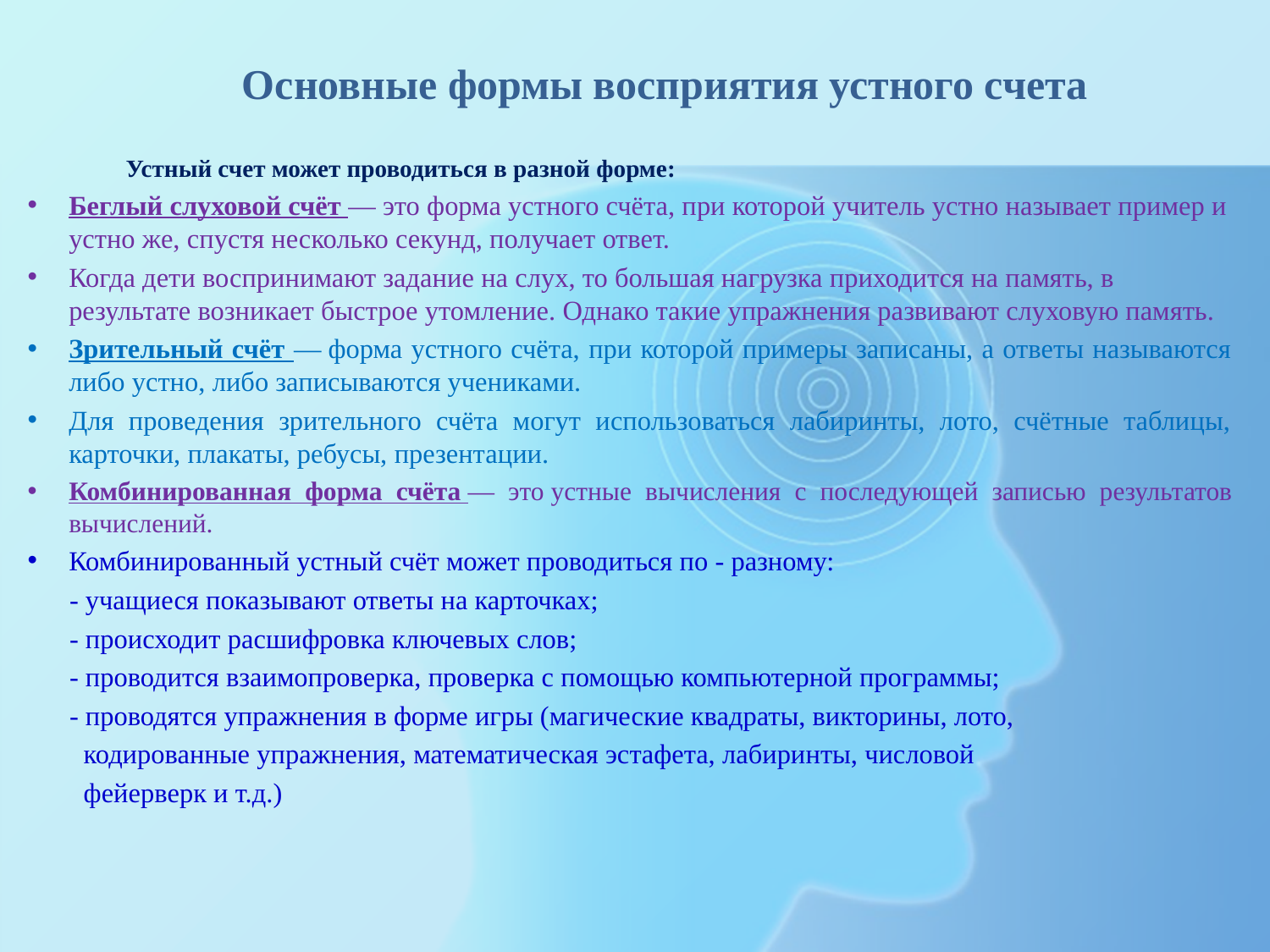

# Основные формы восприятия устного счета
                Устный счет может проводиться в разной форме:
Беглый слуховой счёт — это форма устного счёта, при которой учитель устно называет пример и устно же, спустя несколько секунд, получает ответ.
Когда дети воспринимают задание на слух, то большая нагрузка приходится на память, в результате возникает быстрое утомление. Однако такие упражнения развивают слуховую память.
Зрительный счёт — форма устного счёта, при которой примеры записаны, а ответы называются либо устно, либо записываются учениками.
Для проведения зрительного счёта могут использоваться лабиринты, лото, счётные таблицы, карточки, плакаты, ребусы, презентации.
Комбинированная форма счёта — это устные вычисления с последующей записью результатов вычислений.
Комбинированный устный счёт может проводиться по - разному:
      - учащиеся показывают ответы на карточках;
      - происходит расшифровка ключевых слов;
      - проводится взаимопроверка, проверка с помощью компьютерной программы;
      - проводятся упражнения в форме игры (магические квадраты, викторины, лото,
        кодированные упражнения, математическая эстафета, лабиринты, числовой
        фейерверк и т.д.)